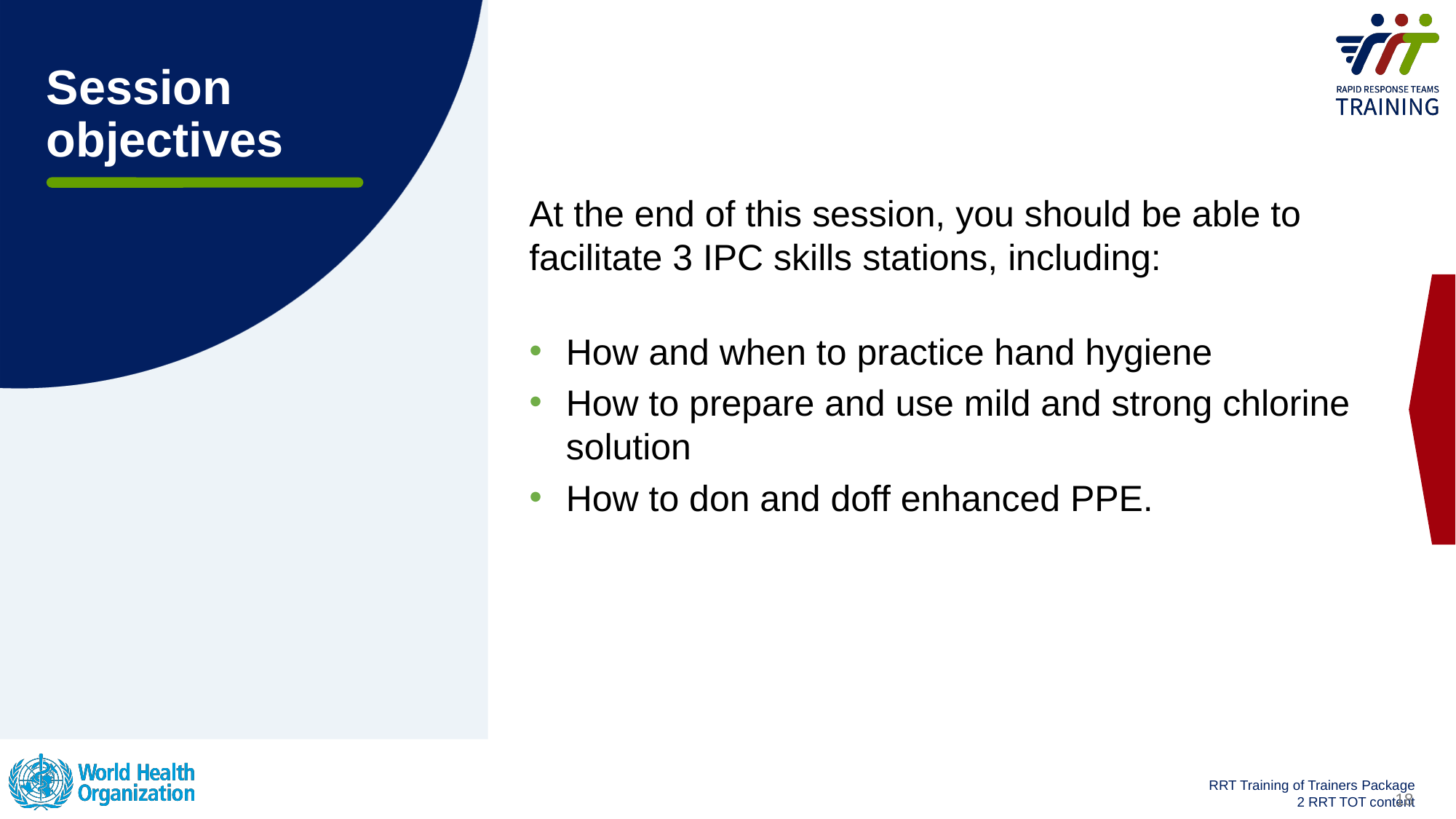

# Session  objectives
At the end of this session, you should be able to facilitate 3 IPC skills stations, including:
How and when to practice hand hygiene
How to prepare and use mild and strong chlorine solution
How to don and doff enhanced PPE.